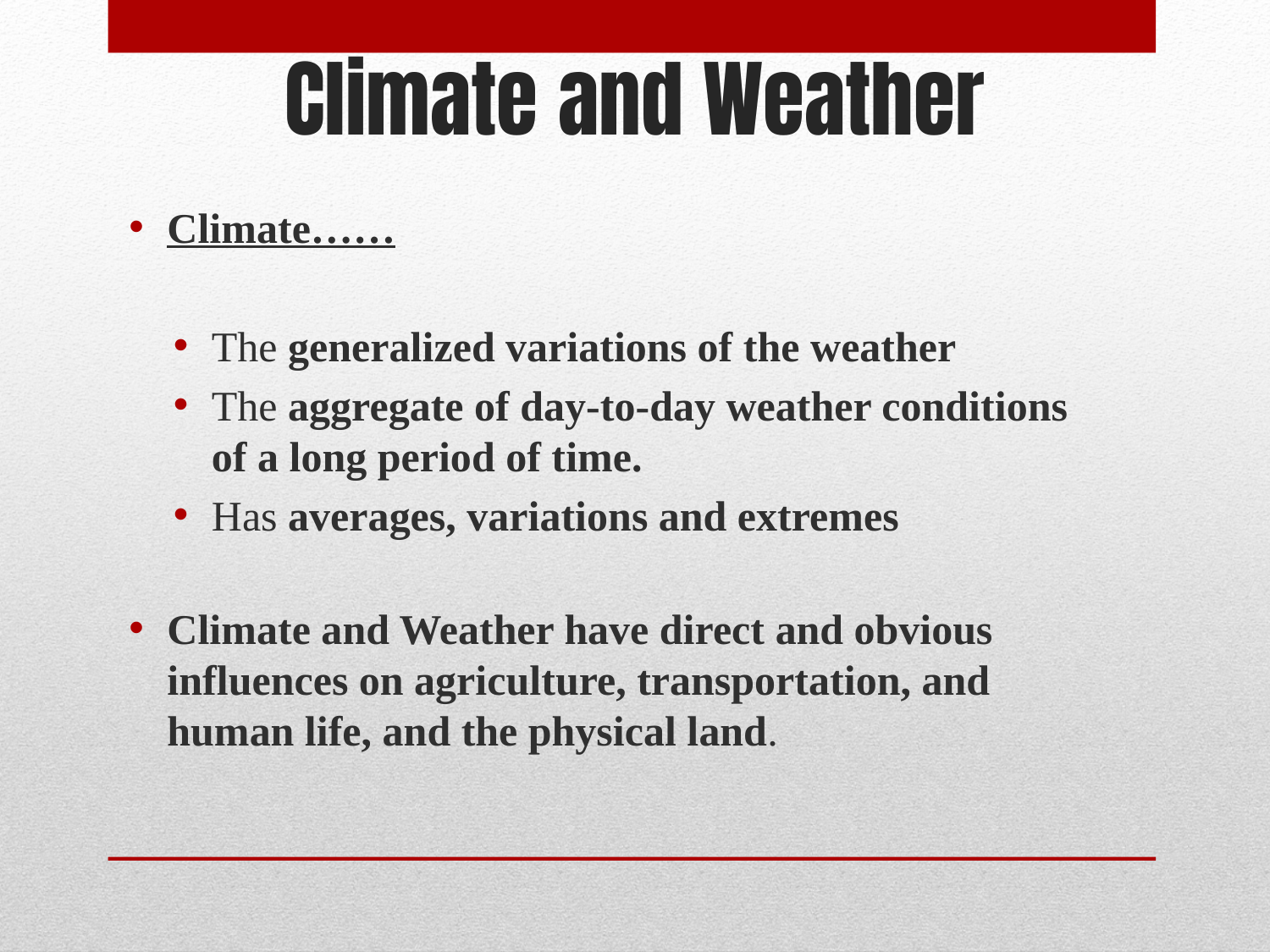

Climate and Weather
Climate……

The generalized variations of the weather
The aggregate of day-to-day weather conditions of a long period of time.
Has averages, variations and extremes

Climate and Weather have direct and obvious influences on agriculture, transportation, and human life, and the physical land.